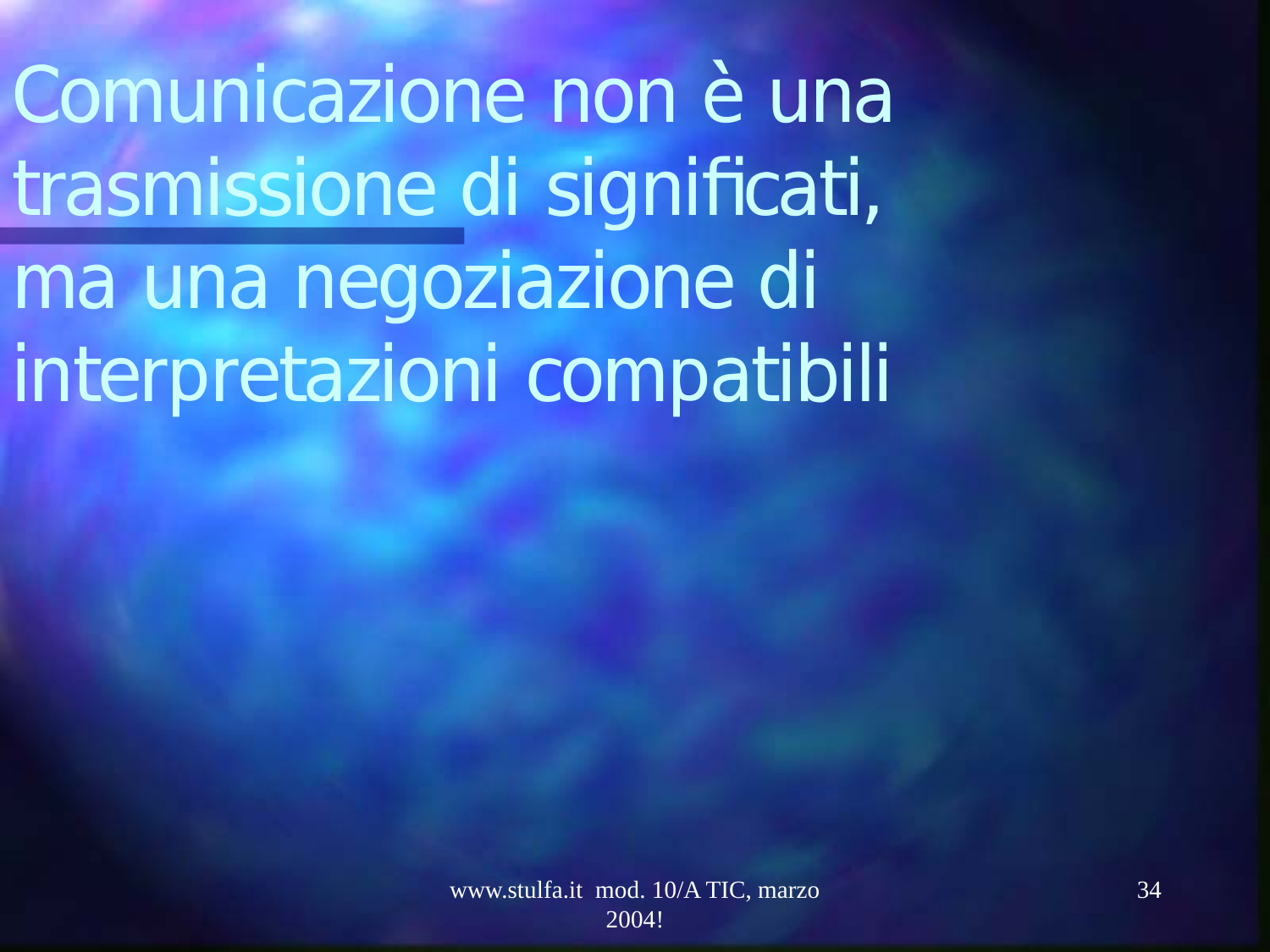

# Comunicazione non è una trasmissione di significati, ma una negoziazione di interpretazioni compatibili

www.stulfa.it  mod. 10/A TIC, marzo 2004!
34